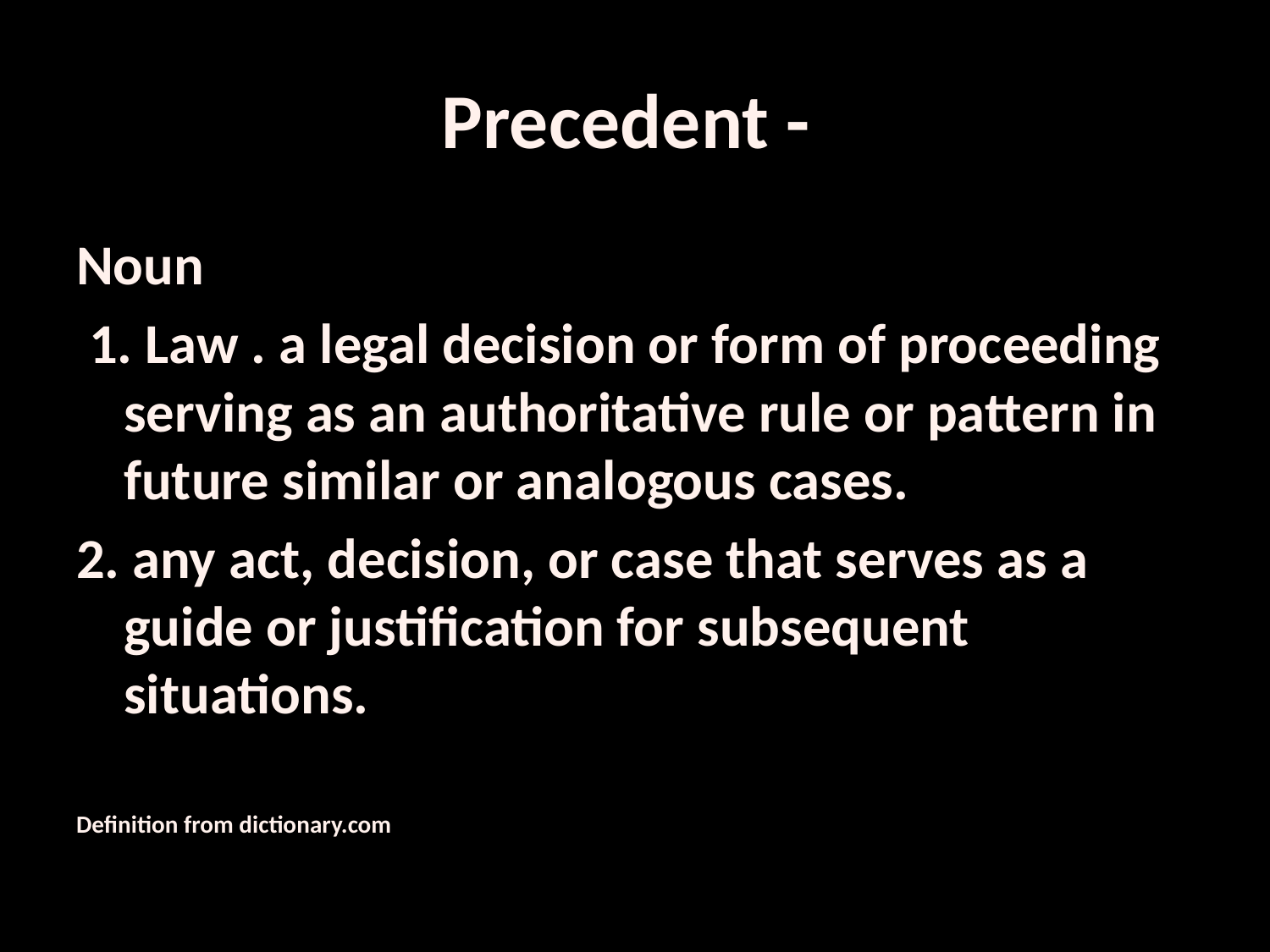

# Precedent -
Noun
 1. Law . a legal decision or form of proceeding serving as an authoritative rule or pattern in future similar or analogous cases.
2. any act, decision, or case that serves as a guide or justification for subsequent situations.

Definition from dictionary.com